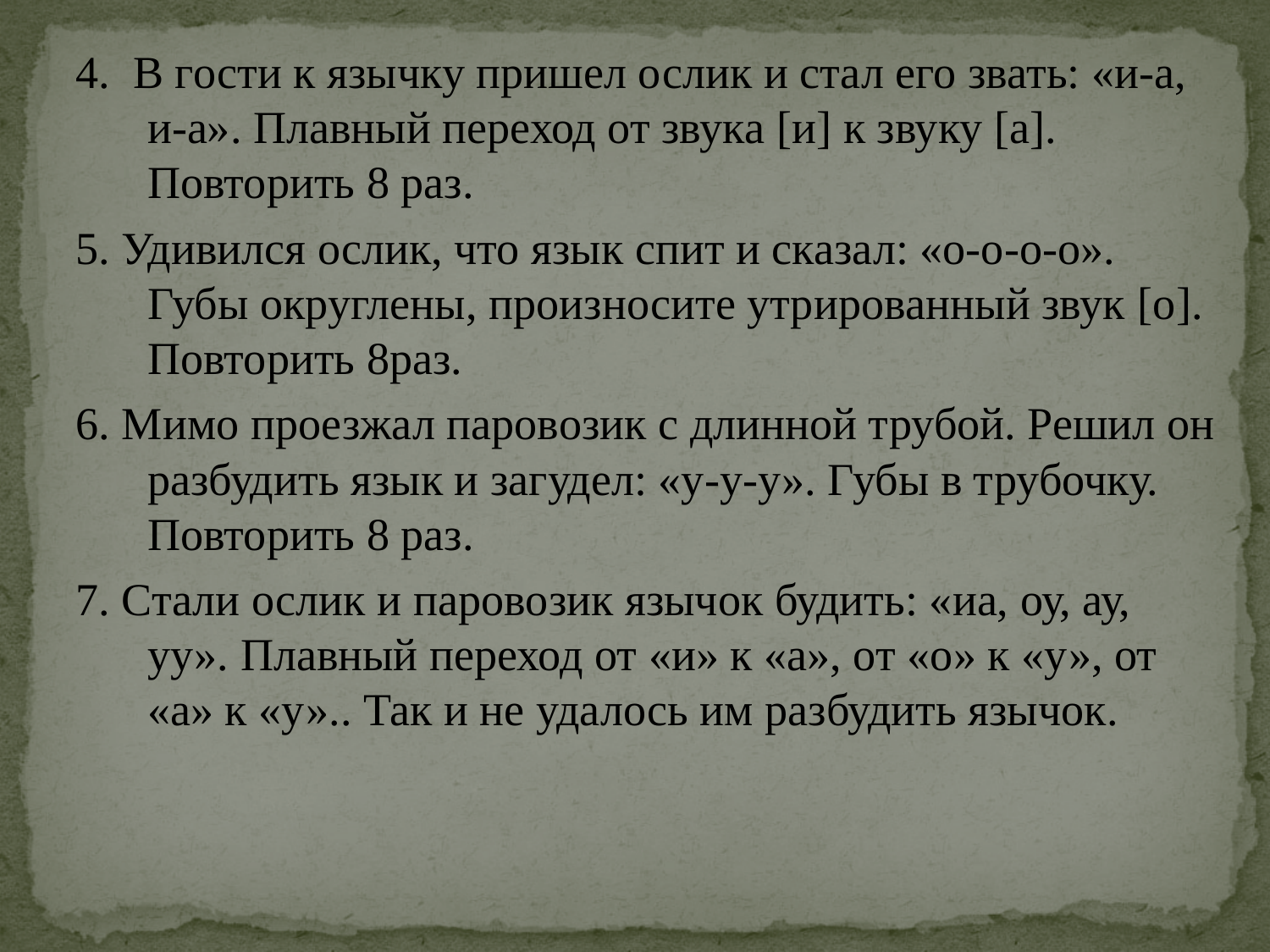

4.  В гости к язычку пришел ослик и стал его звать: «и-а, и-а». Плавный переход от звука [и] к звуку [а]. Повторить 8 раз.
5. Удивился ослик, что язык спит и сказал: «о-о-о-о». Губы округлены, произносите утрированный звук [о]. Повторить 8раз.
6. Мимо проезжал паровозик с длинной трубой. Решил он разбудить язык и загудел: «у-у-у». Губы в трубочку. Повторить 8 раз.
7. Стали ослик и паровозик язычок будить: «иа, оу, ау, уу». Плавный переход от «и» к «а», от «о» к «у», от «а» к «у».. Так и не удалось им разбудить язычок.